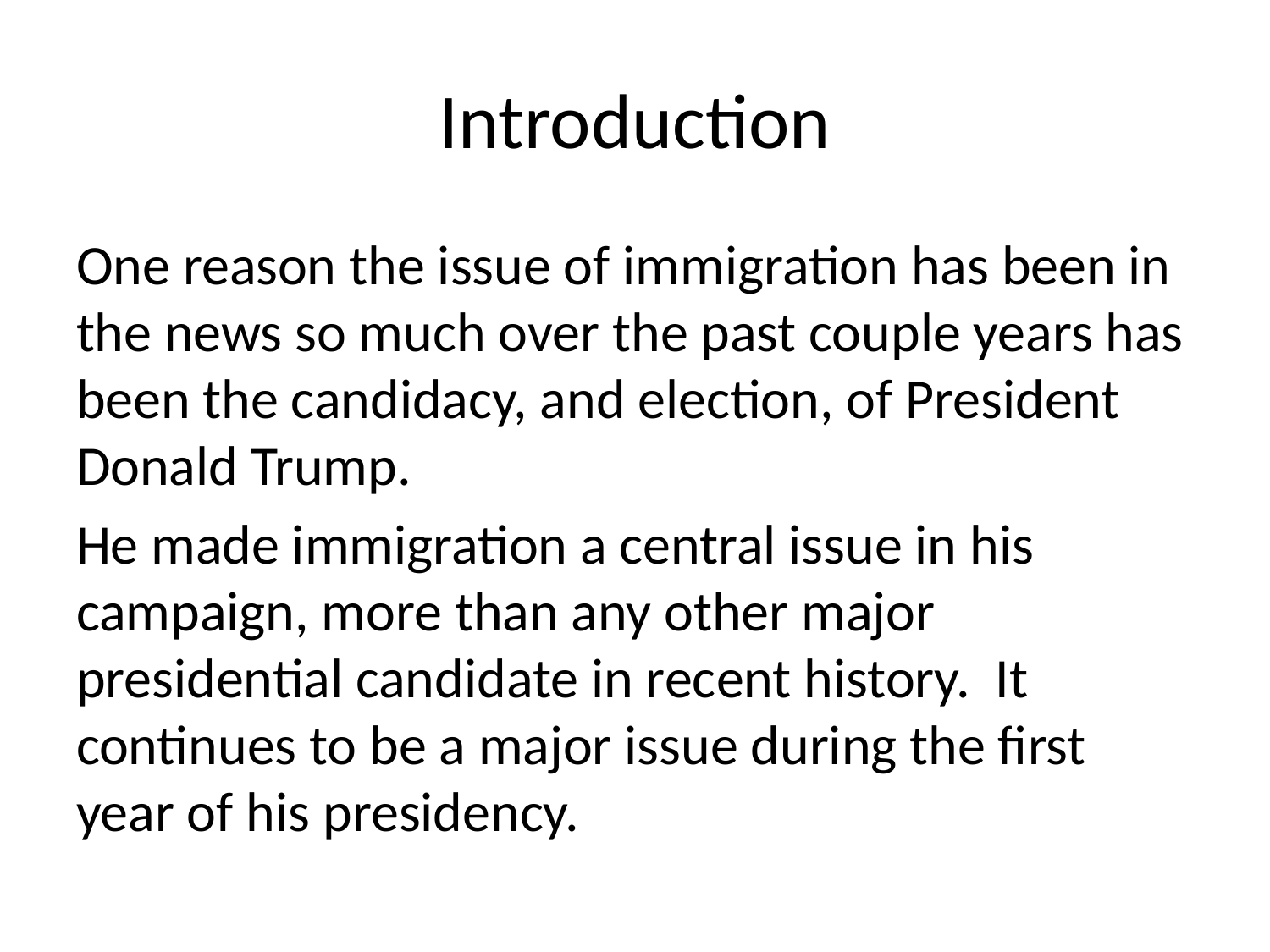

# Introduction
One reason the issue of immigration has been in the news so much over the past couple years has been the candidacy, and election, of President Donald Trump.
He made immigration a central issue in his campaign, more than any other major presidential candidate in recent history.  It continues to be a major issue during the first year of his presidency.